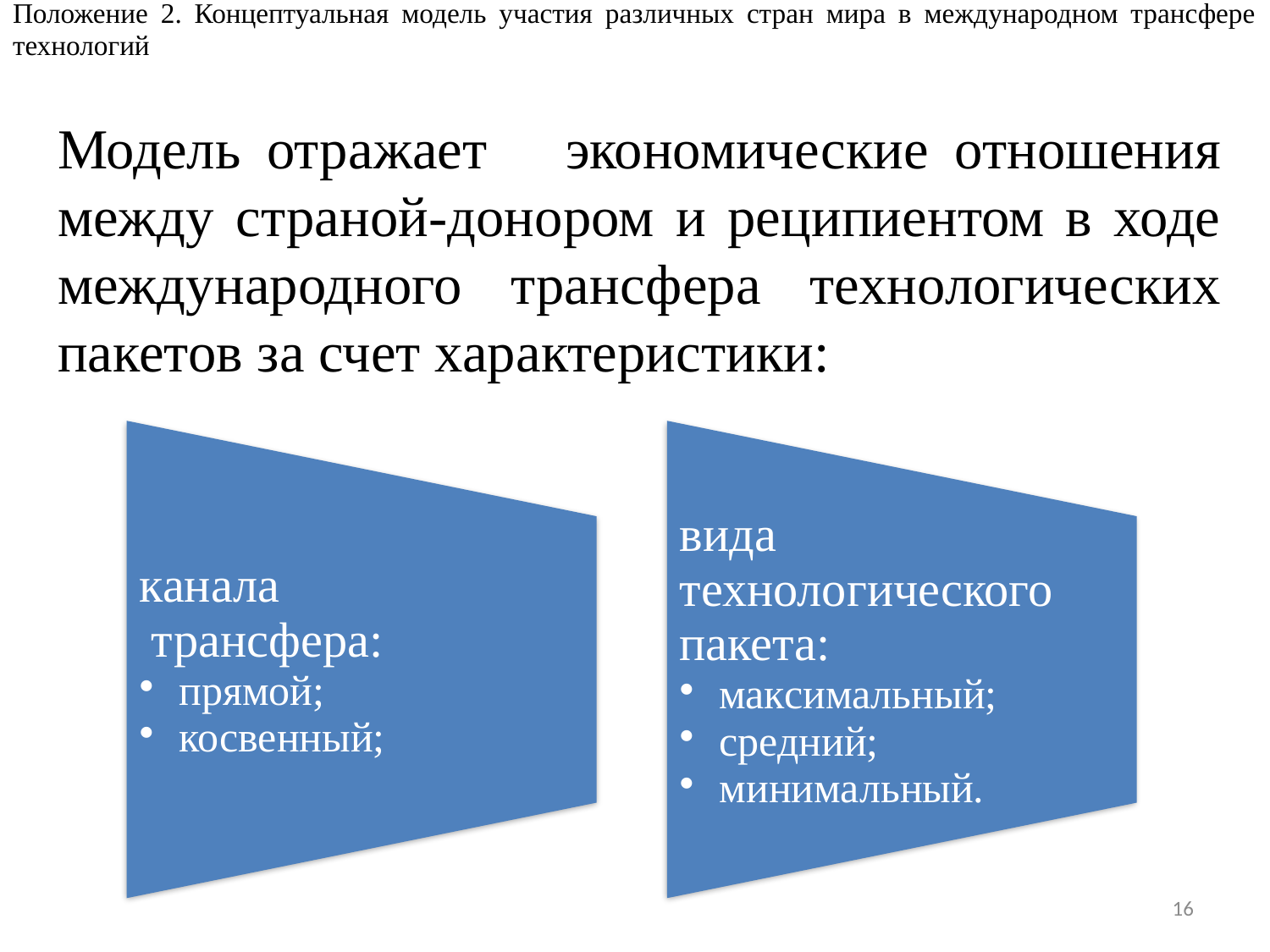

Положение 2. Концептуальная модель участия различных стран мира в международном трансфере технологий
Модель отражает   экономические отношения между страной-донором и реципиентом в ходе международного трансфера технологических пакетов за счет характеристики:

канала
 трансфера:
прямой;
косвенный;
вида технологического пакета:
максимальный;
средний;
минимальный.
16